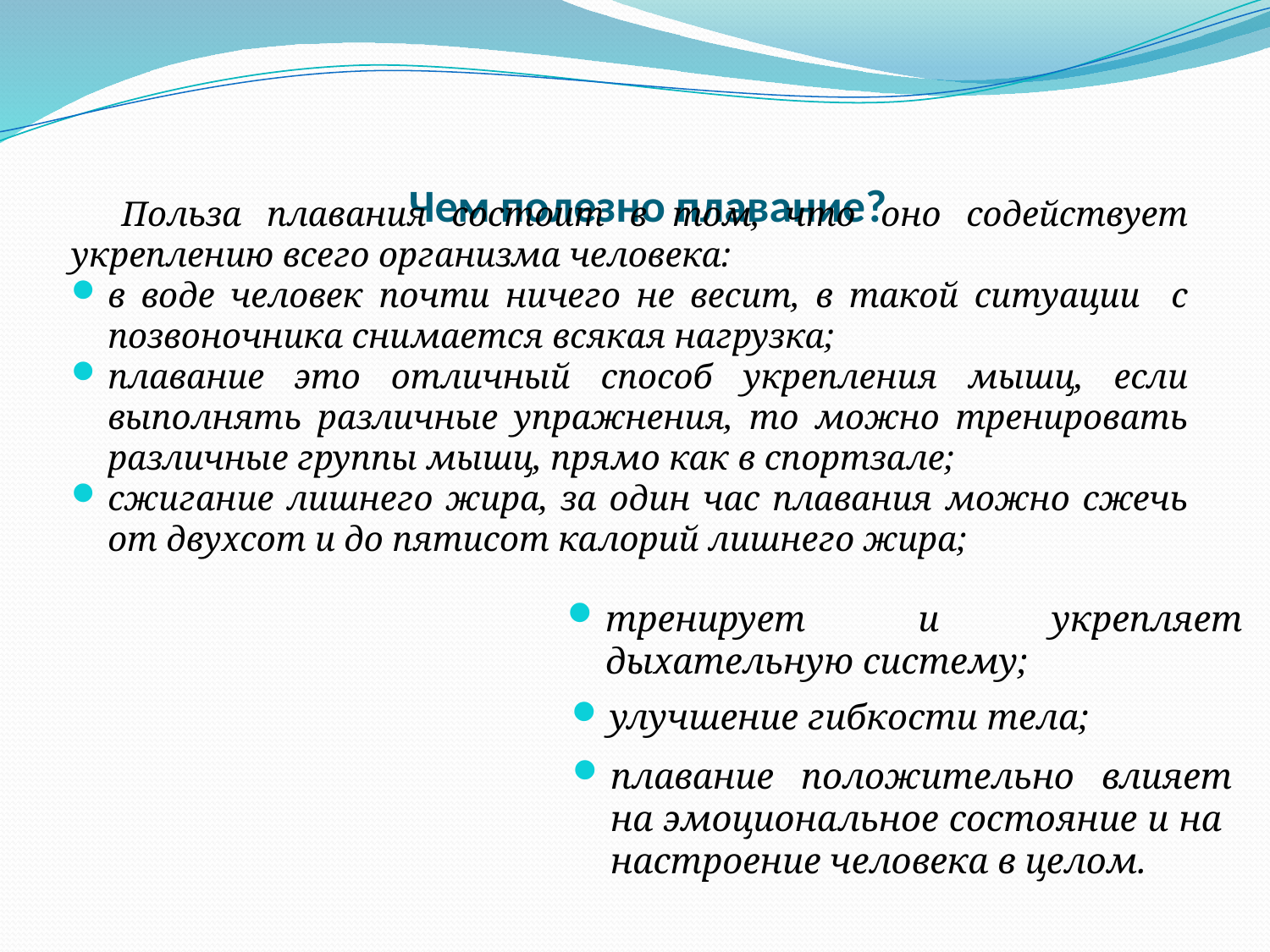

# Чем полезно плавание?
  Польза плавания состоит в том, что оно содействует укреплению всего организма человека:
в воде человек почти ничего не весит, в такой ситуации  с позвоночника снимается всякая нагрузка;
плавание это отличный способ укрепления мышц, если выполнять различные упражнения, то можно тренировать различные группы мышц, прямо как в спортзале;
сжигание лишнего жира, за один час плавания можно сжечь от двухсот и до пятисот калорий лишнего жира;
тренирует и укрепляет дыхательную систему;
улучшение гибкости тела;
плавание положительно влияет на эмоциональное состояние и на  настроение человека в целом.